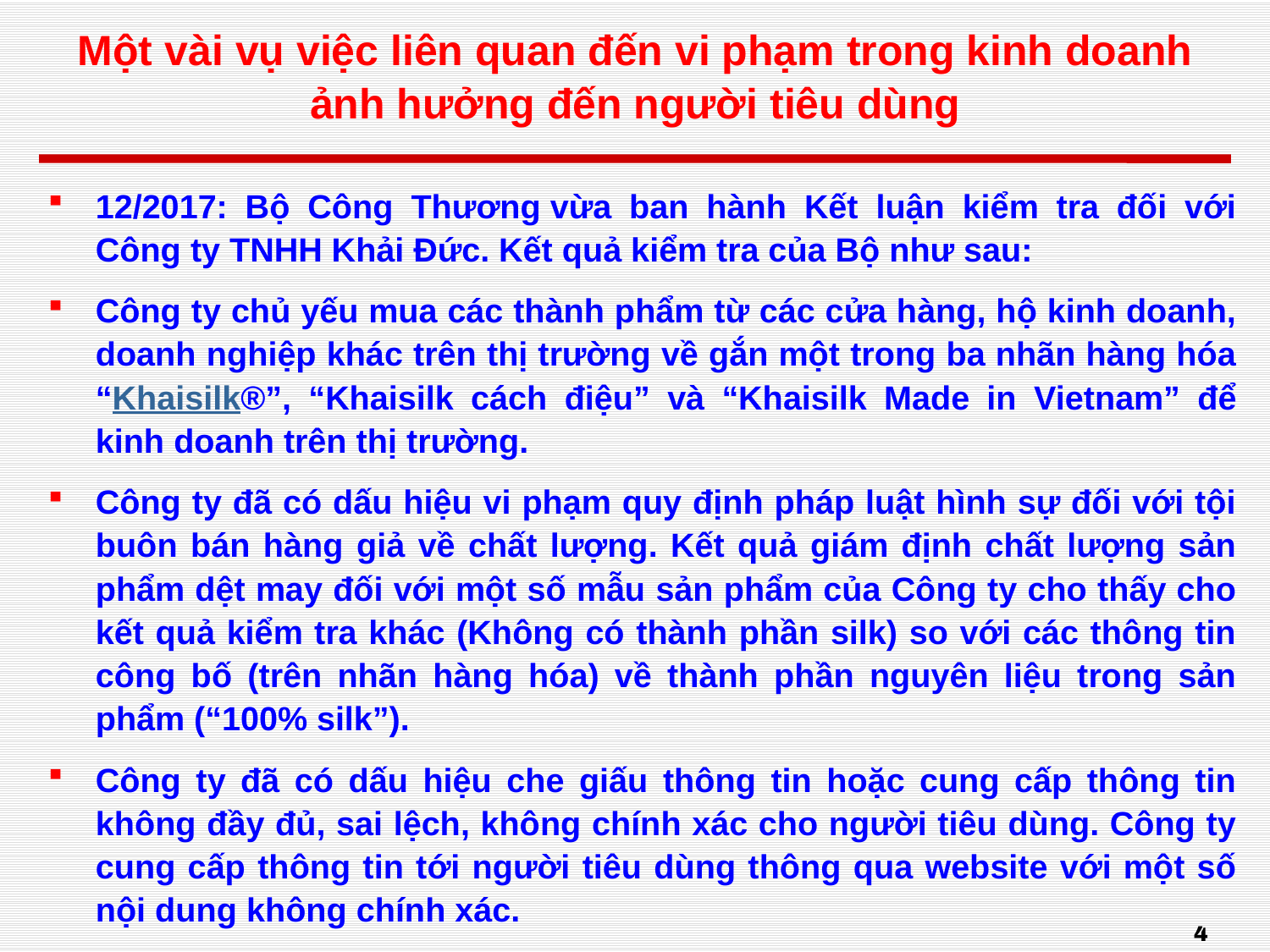

# Một vài vụ việc liên quan đến vi phạm trong kinh doanh ảnh hưởng đến người tiêu dùng
12/2017: Bộ Công Thương vừa ban hành Kết luận kiểm tra đối với Công ty TNHH Khải Đức. Kết quả kiểm tra của Bộ như sau:
Công ty chủ yếu mua các thành phẩm từ các cửa hàng, hộ kinh doanh, doanh nghiệp khác trên thị trường về gắn một trong ba nhãn hàng hóa “Khaisilk®”, “Khaisilk cách điệu” và “Khaisilk Made in Vietnam” để kinh doanh trên thị trường.
Công ty đã có dấu hiệu vi phạm quy định pháp luật hình sự đối với tội buôn bán hàng giả về chất lượng. Kết quả giám định chất lượng sản phẩm dệt may đối với một số mẫu sản phẩm của Công ty cho thấy cho kết quả kiểm tra khác (Không có thành phần silk) so với các thông tin công bố (trên nhãn hàng hóa) về thành phần nguyên liệu trong sản phẩm (“100% silk”).
Công ty đã có dấu hiệu che giấu thông tin hoặc cung cấp thông tin không đầy đủ, sai lệch, không chính xác cho người tiêu dùng. Công ty cung cấp thông tin tới người tiêu dùng thông qua website với một số nội dung không chính xác.